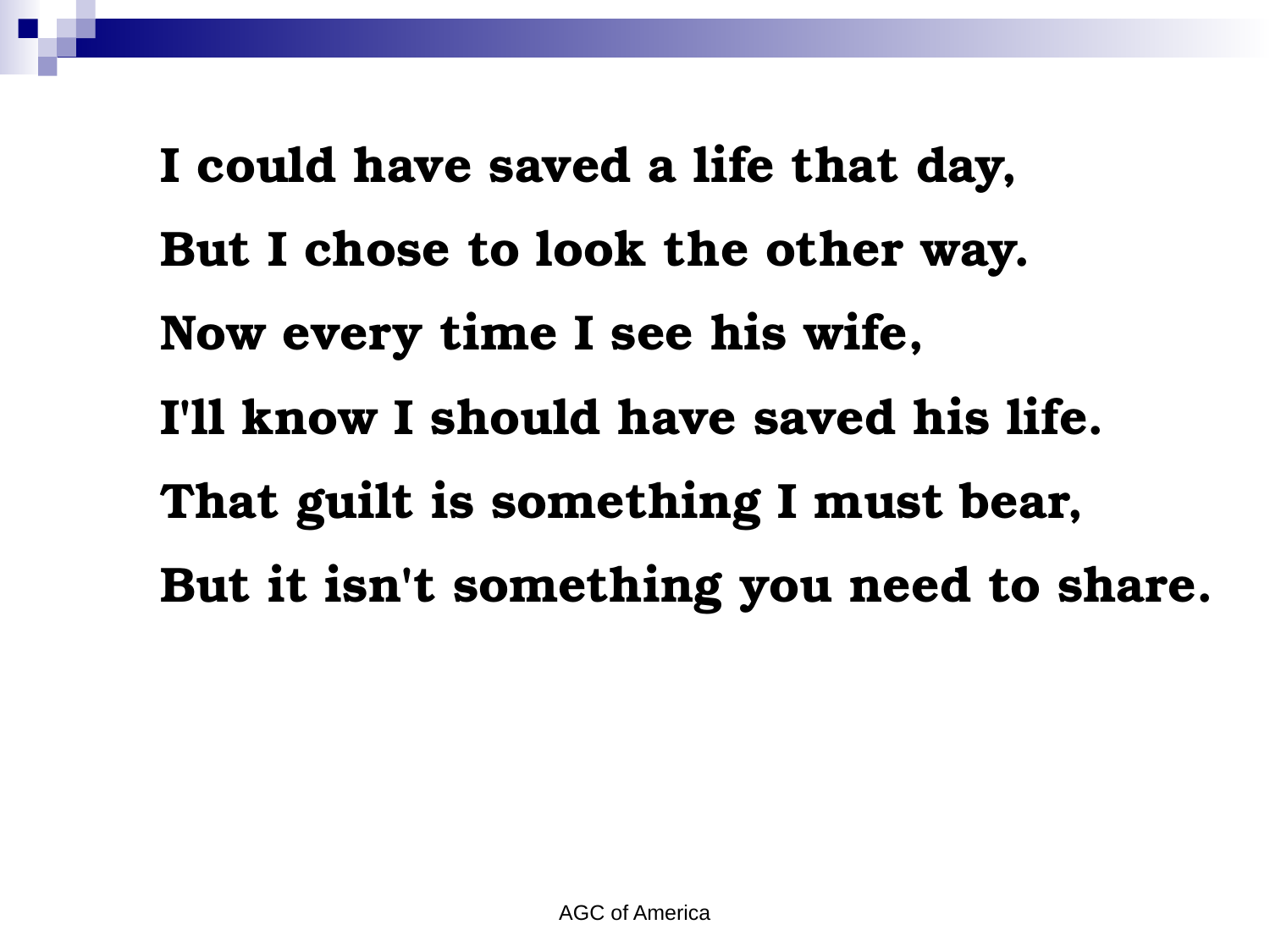

I could have saved a life that day,
But I chose to look the other way.
Now every time I see his wife,
I'll know I should have saved his life.
That guilt is something I must bear,
But it isn't something you need to share.

AGC of America